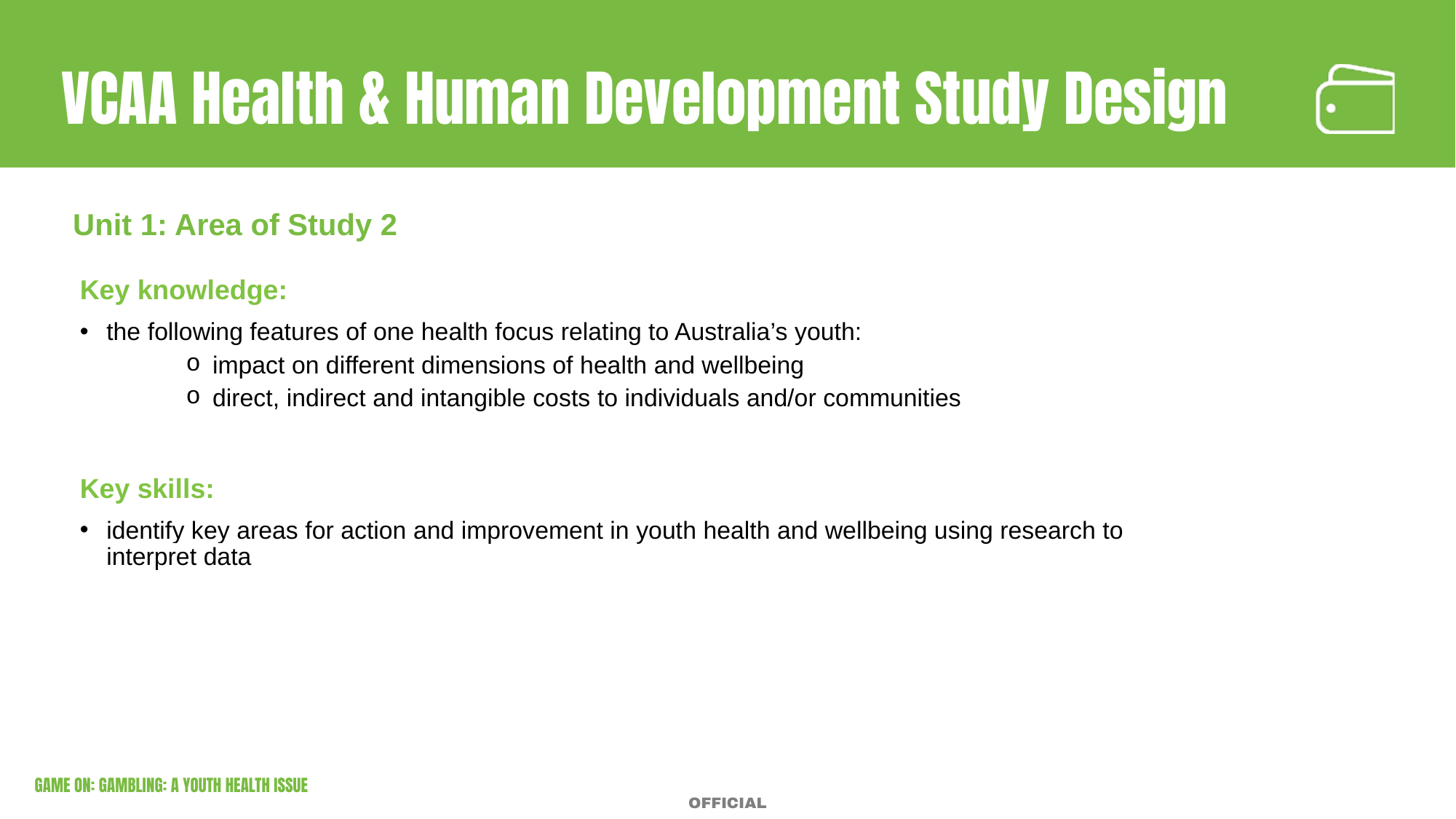

VCAA Health & Human Development Study Design
Unit 1: Area of Study 2
Key knowledge:
the following features of one health focus relating to Australia’s youth:
impact on different dimensions of health and wellbeing
direct, indirect and intangible costs to individuals and/or communities

Key skills:
identify key areas for action and improvement in youth health and wellbeing using research to interpret data